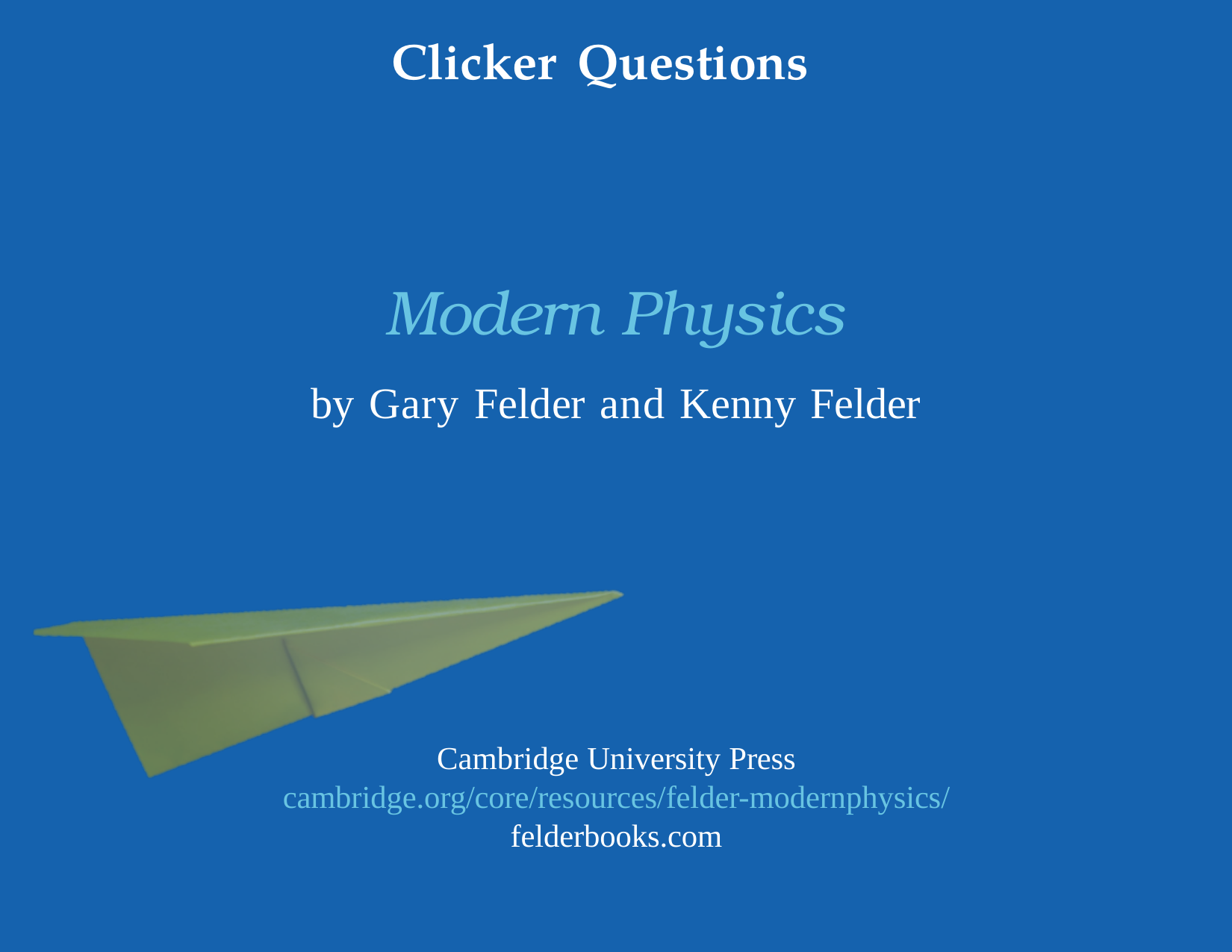

Clicker Questions
Modern Physics
by Gary Felder and Kenny Felder

Cambridge University Press
cambridge.org/core/resources/felder-modernphysics/ felderbooks.com